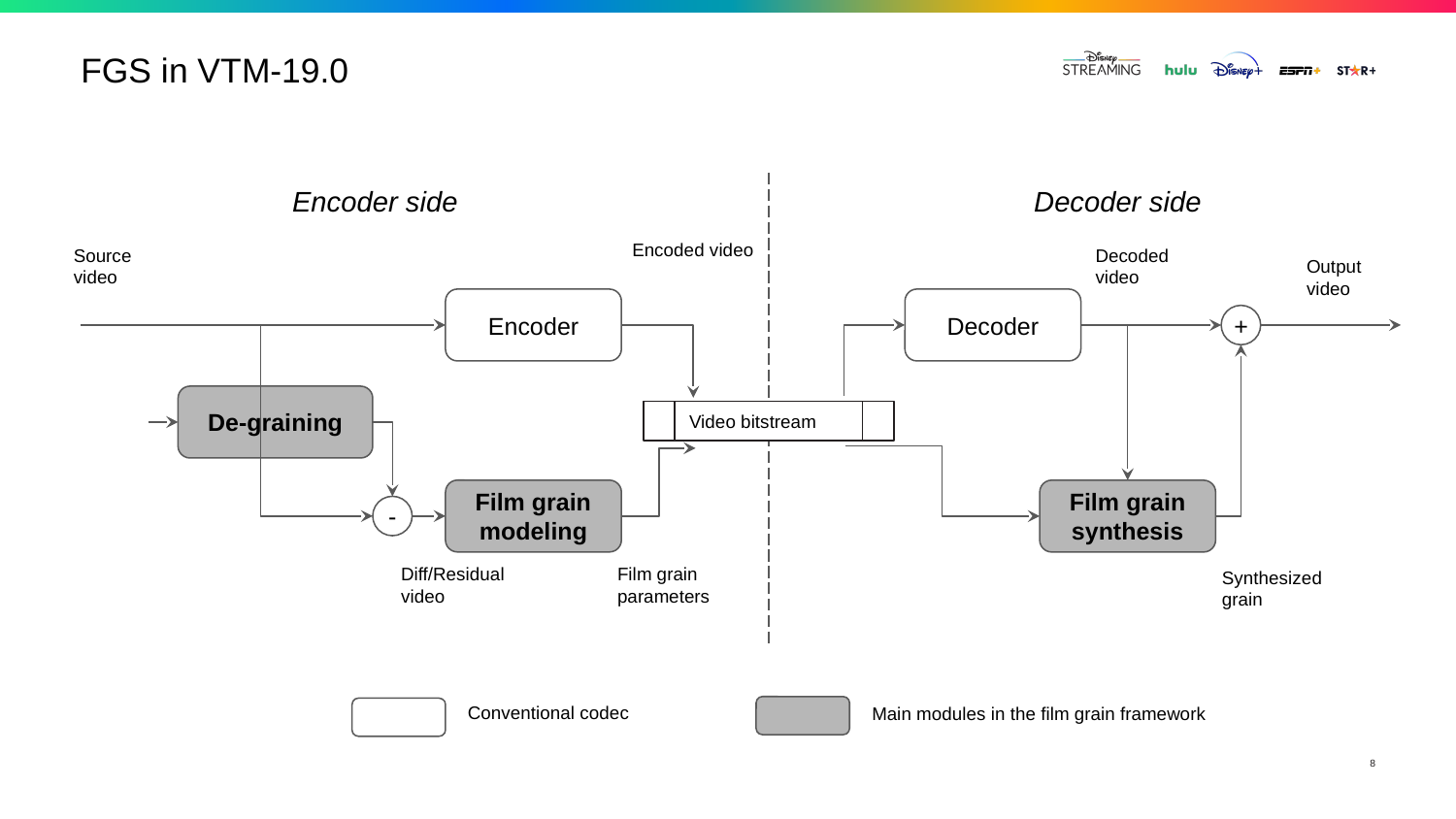

# FGS in VTM-19.0

Encoder side
Decoder side
Encoded video
Source video
Decoded video
Output video
Encoder
Decoder
+
De-graining
Video bitstream
Film grain modeling
Film grain synthesis
-
Diff/Residual video
Film grain parameters
Synthesized grain
Conventional codec
Main modules in the film grain framework

8